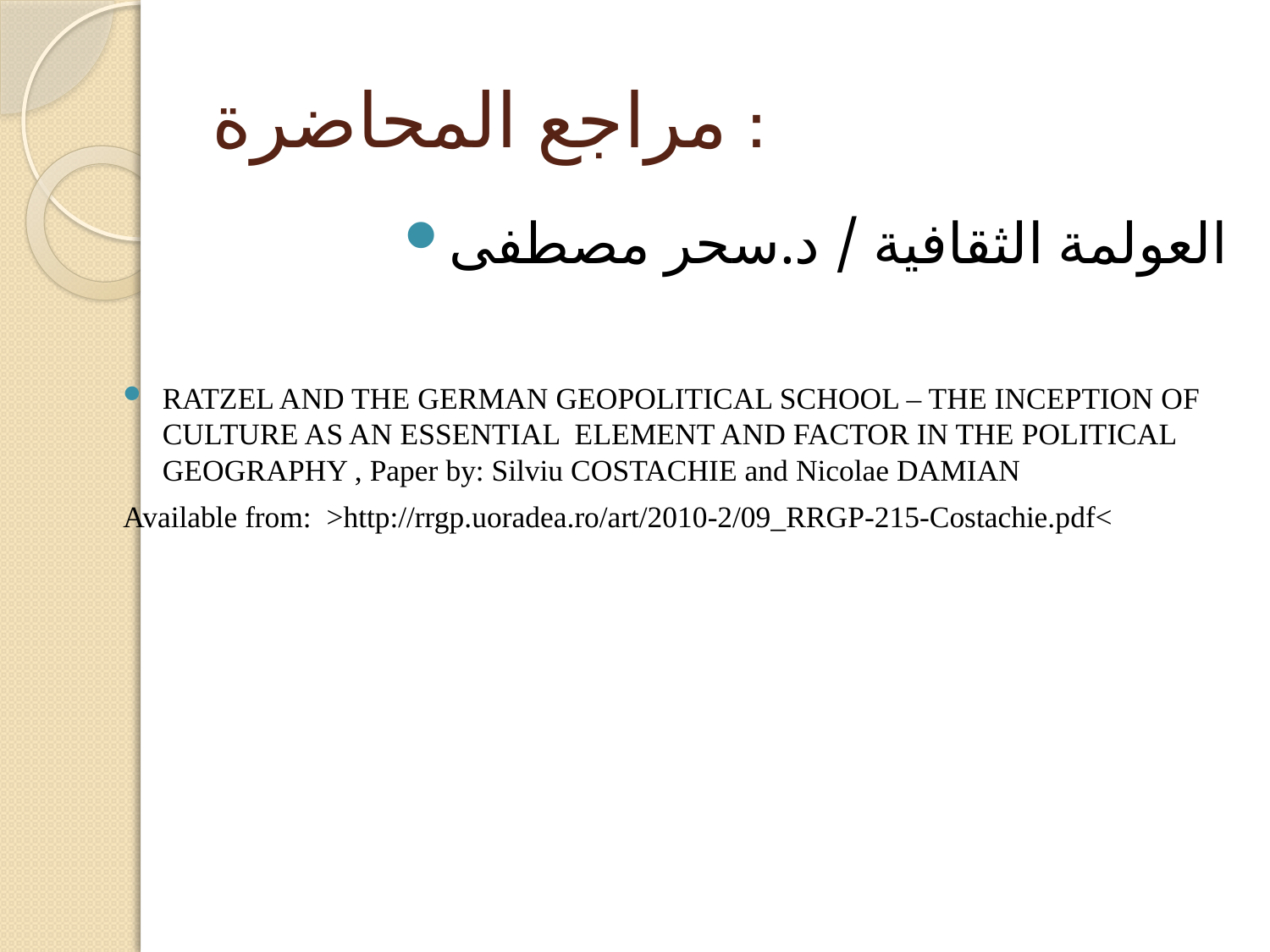

# مراجع المحاضرة :
العولمة الثقافية / د.سحر مصطفى

RATZEL AND THE GERMAN GEOPOLITICAL SCHOOL – THE INCEPTION OF CULTURE AS AN ESSENTIAL  ELEMENT AND FACTOR IN THE POLITICAL GEOGRAPHY , Paper by: Silviu COSTACHIE and Nicolae DAMIAN
Available from:  >http://rrgp.uoradea.ro/art/2010-2/09_RRGP-215-Costachie.pdf<